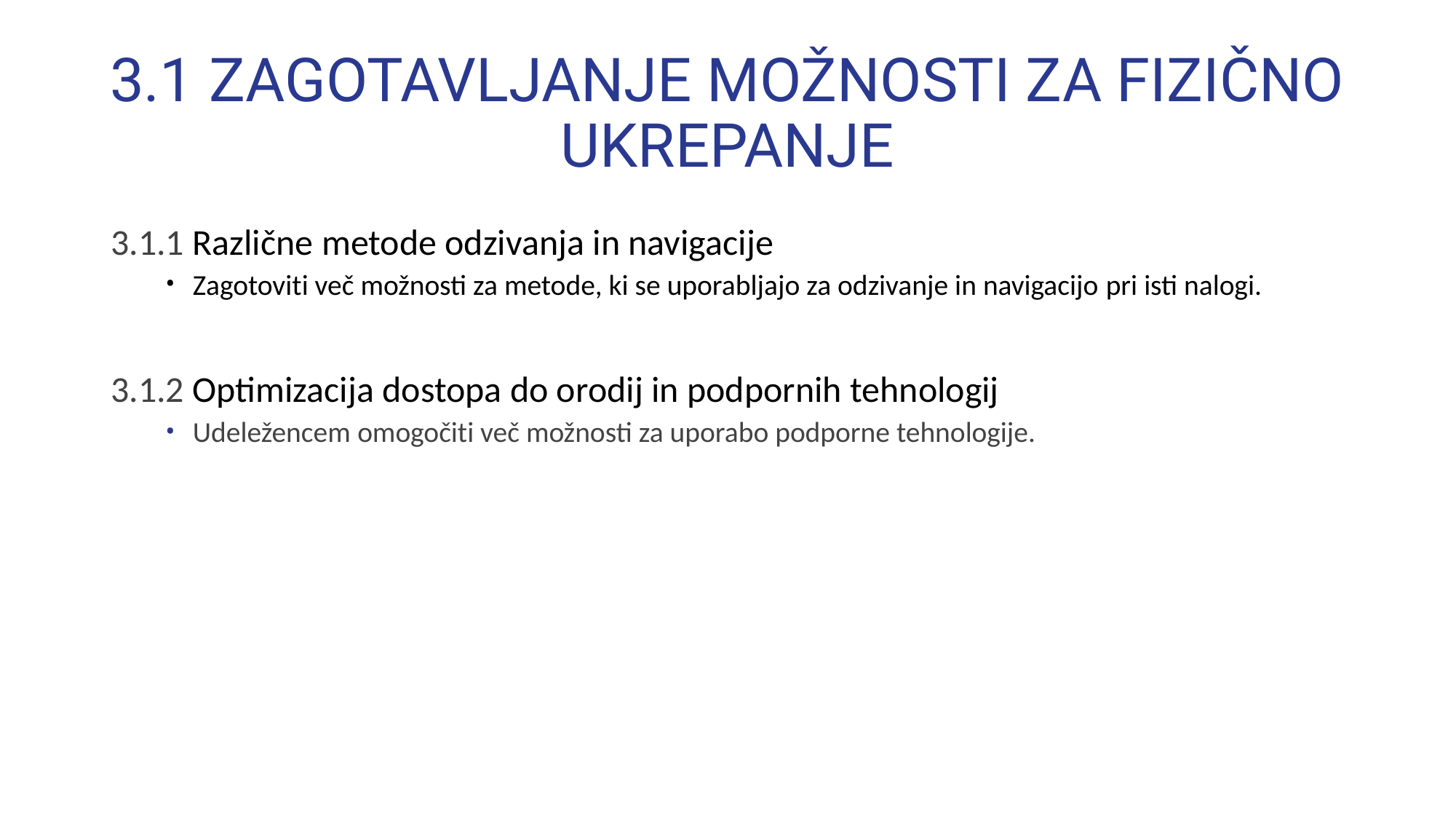

# 3.1 ZAGOTAVLJANJE MOŽNOSTI ZA FIZIČNO UKREPANJE
3.1.1 Različne metode odzivanja in navigacije
Zagotoviti več možnosti za metode, ki se uporabljajo za odzivanje in navigacijo pri isti nalogi.

3.1.2 Optimizacija dostopa do orodij in podpornih tehnologij
Udeležencem omogočiti več možnosti za uporabo podporne tehnologije.